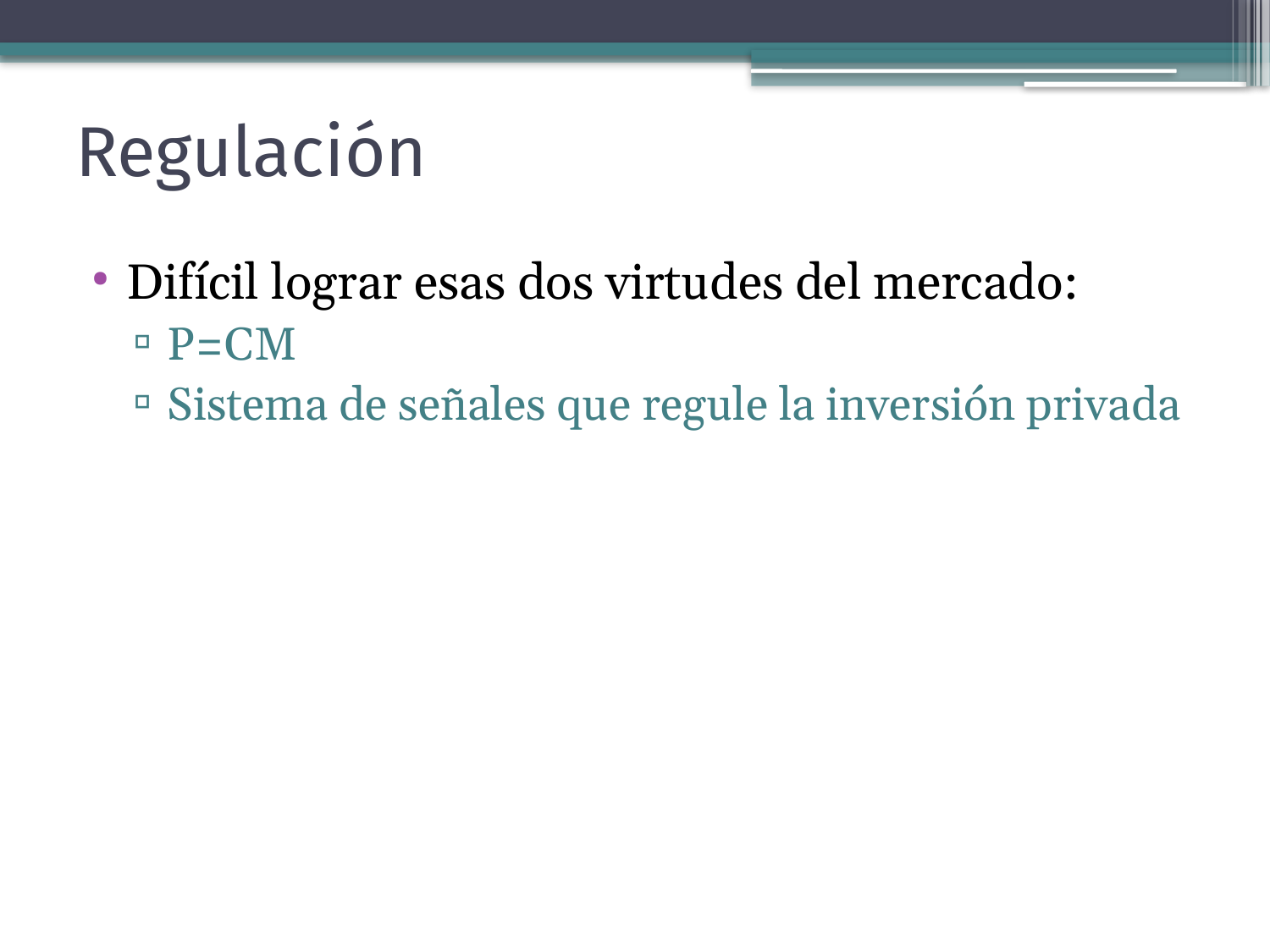

# Regulación
Difícil lograr esas dos virtudes del mercado:
P=CM
Sistema de señales que regule la inversión privada